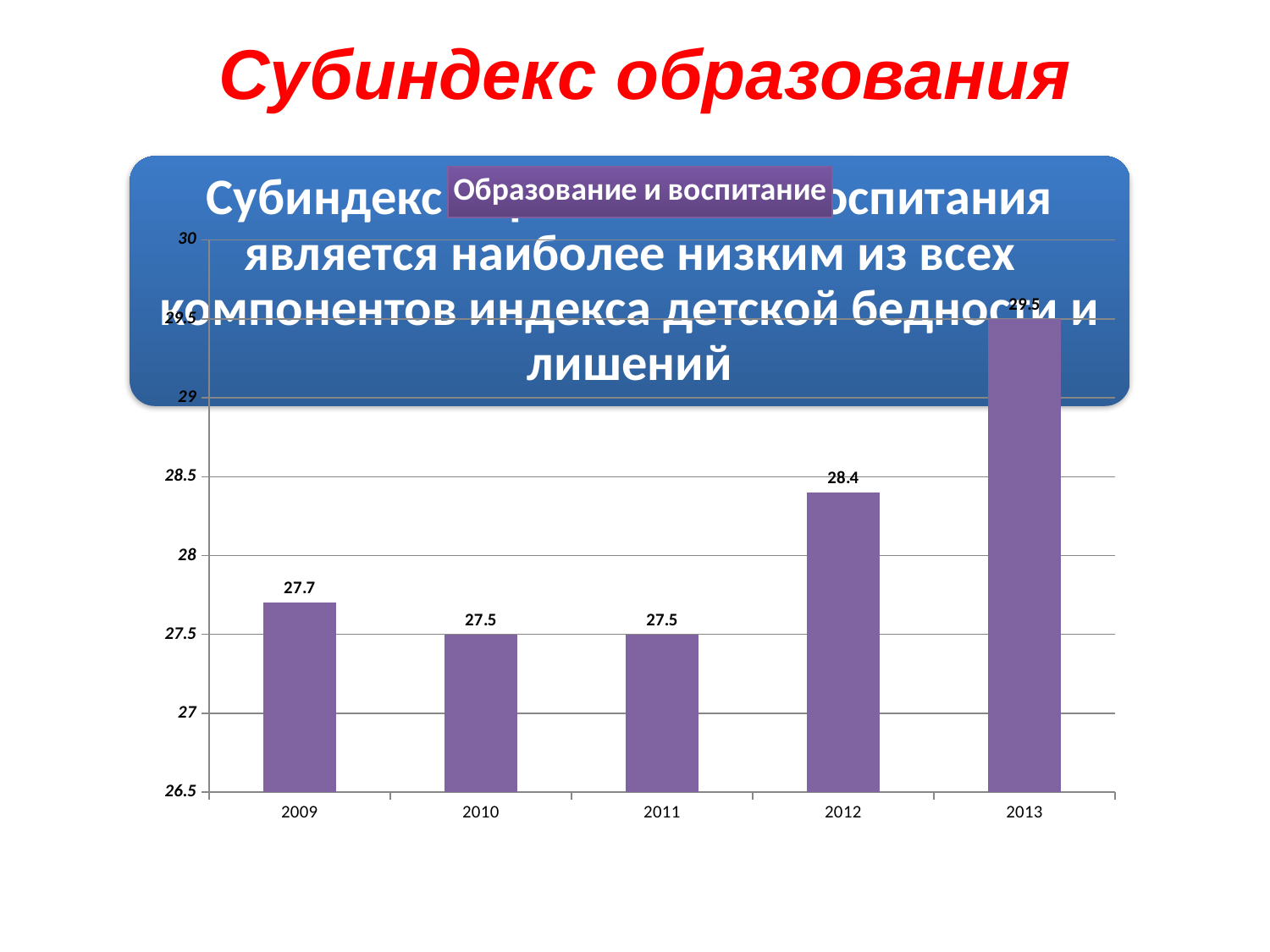

# Субиндекс образования

### Chart:

| Category | Образование и воспитание |
|---|---|
| 2009 | 27.7 |
| 2010 | 27.5 |
| 2011 | 27.5 |
| 2012 | 28.4 |
| 2013 | 29.5 |
Субиндекс образования и воспитания является наиболее низким из всех компонентов индекса детской бедности и лишений